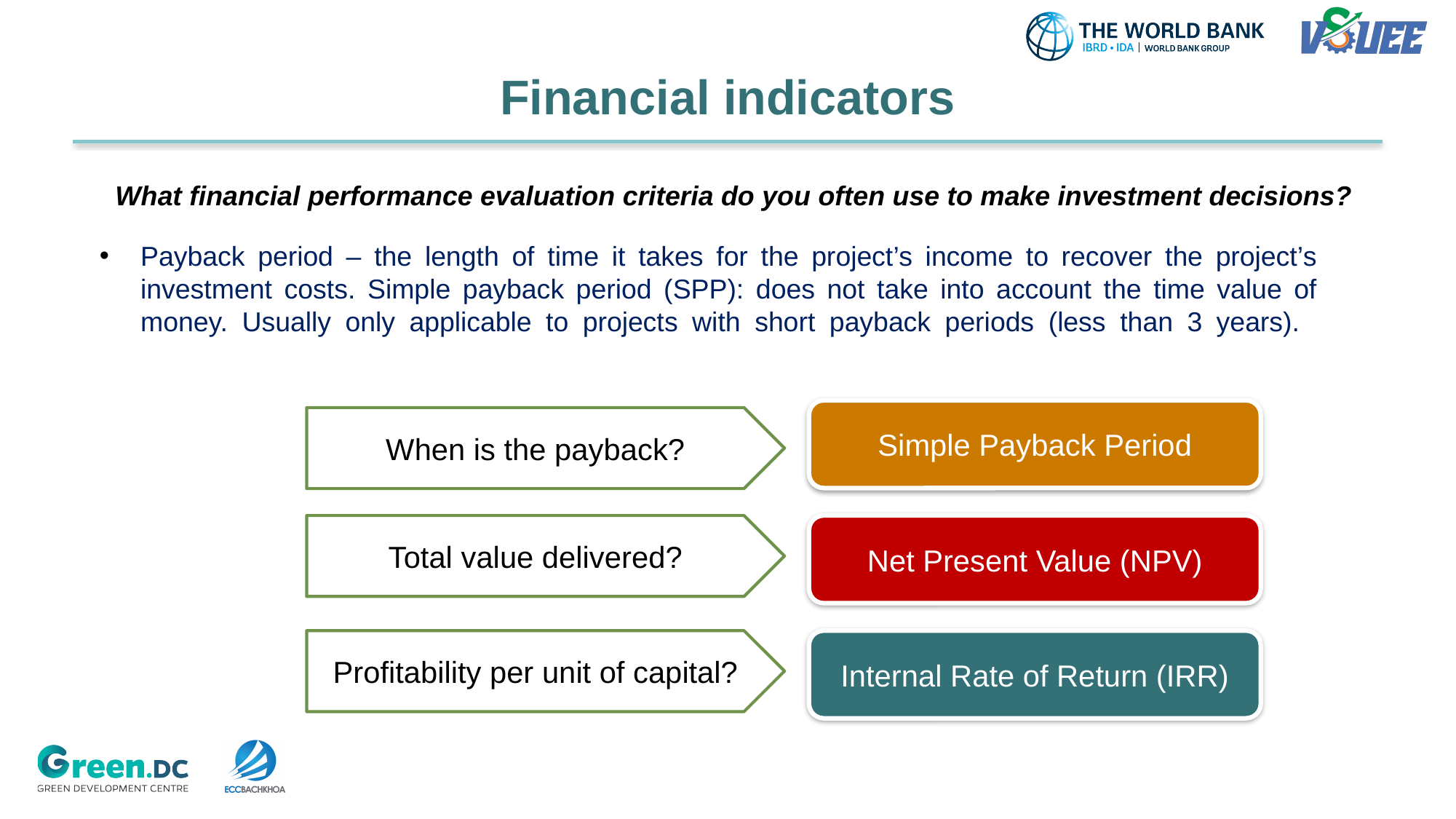

# Financial indicators
What financial performance evaluation criteria do you often use to make investment decisions?
Payback period – the length of time it takes for the project’s income to recover the project’s investment costs. Simple payback period (SPP): does not take into account the time value of money. Usually only applicable to projects with short payback periods (less than 3 years).
Simple Payback Period
When is the payback?
Total value delivered?
Net Present Value (NPV)
Profitability per unit of capital?
Internal Rate of Return (IRR)